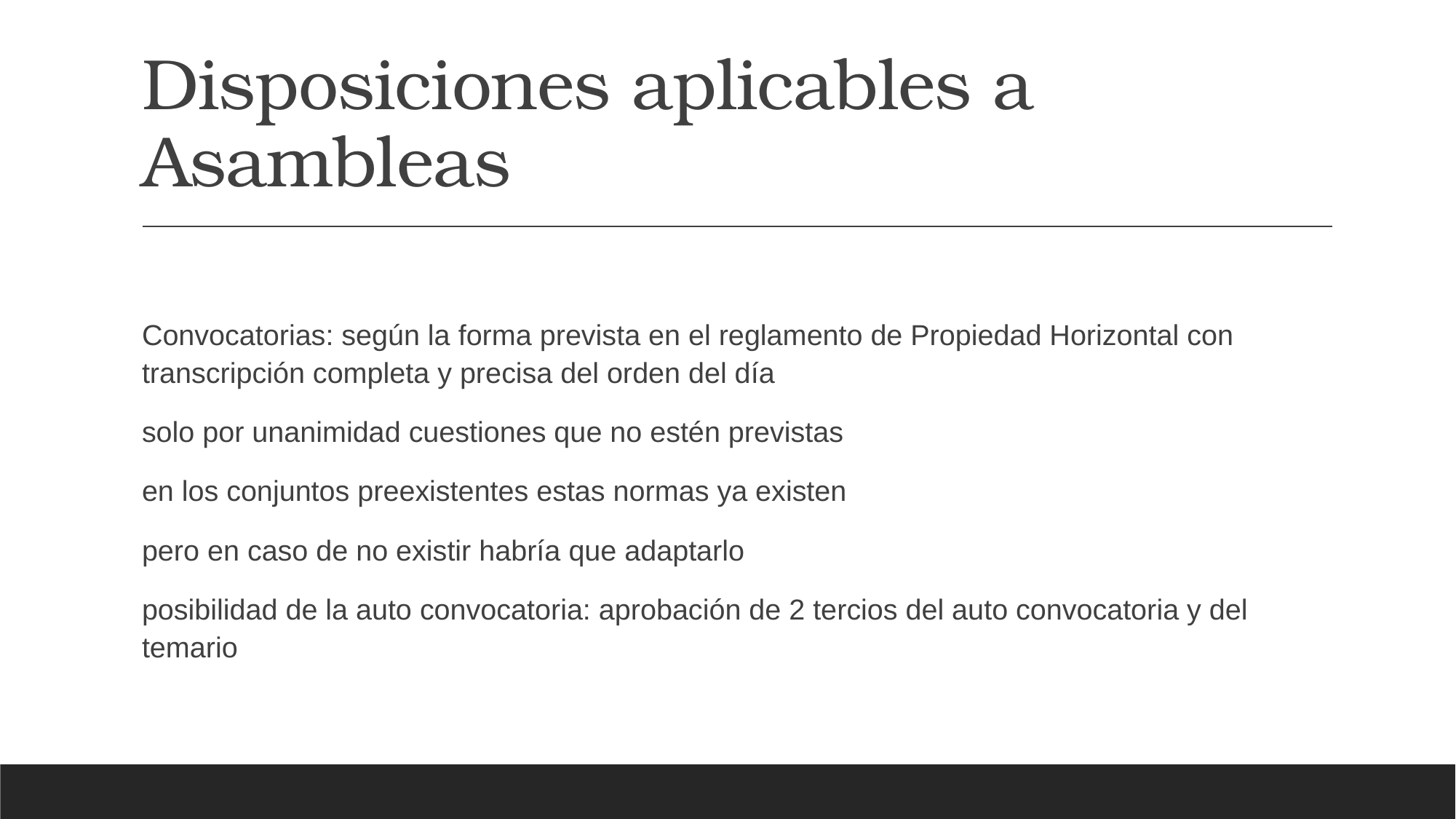

# Disposiciones aplicables a Asambleas

Convocatorias: según la forma prevista en el reglamento de Propiedad Horizontal con transcripción completa y precisa del orden del día
solo por unanimidad cuestiones que no estén previstas
en los conjuntos preexistentes estas normas ya existen
pero en caso de no existir habría que adaptarlo
posibilidad de la auto convocatoria: aprobación de 2 tercios del auto convocatoria y del temario